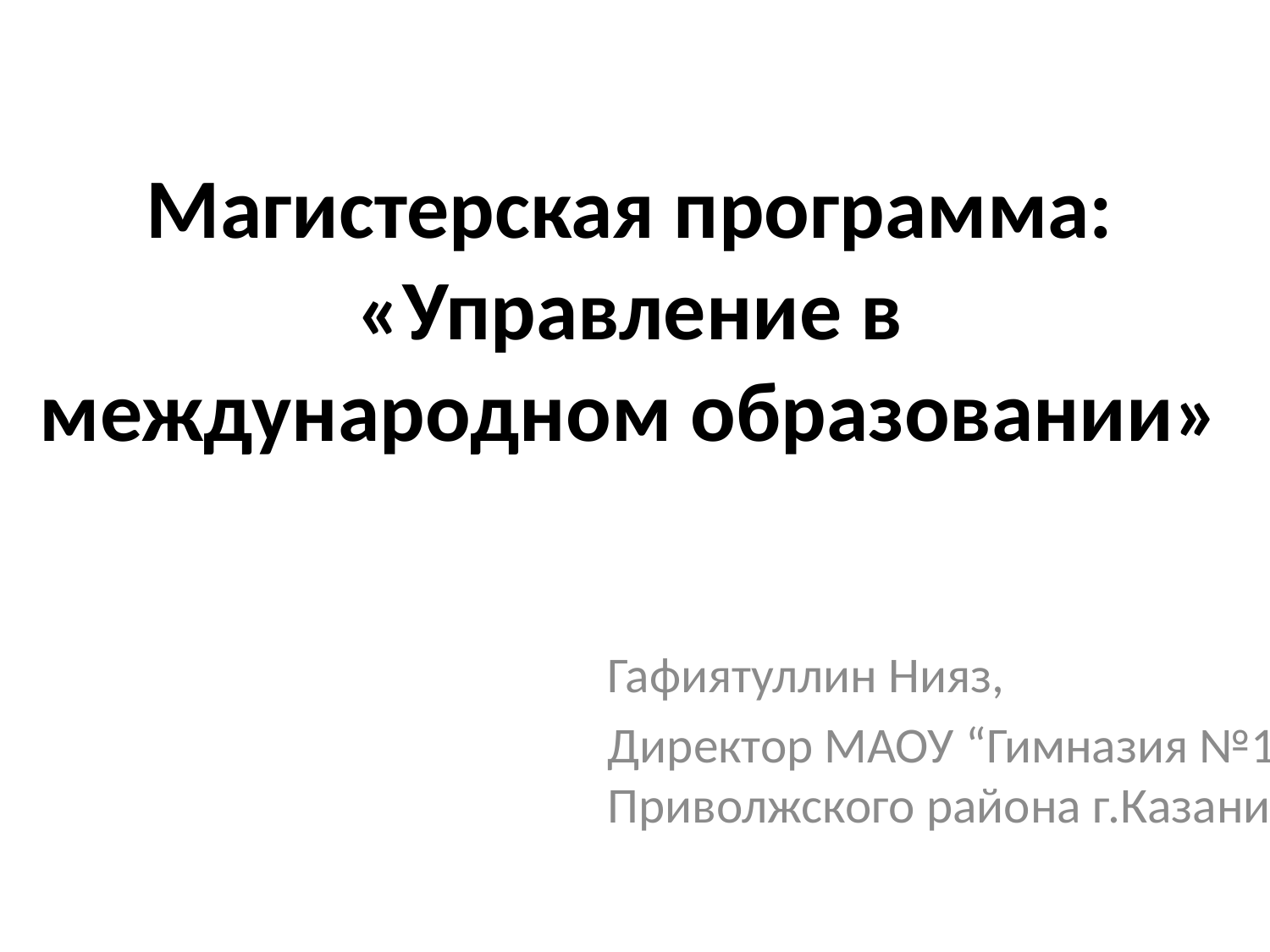

# Магистерская программа: «Управление в международном образовании»
Гафиятуллин Нияз,
Директор МАОУ “Гимназия №19” Приволжского района г.Казани